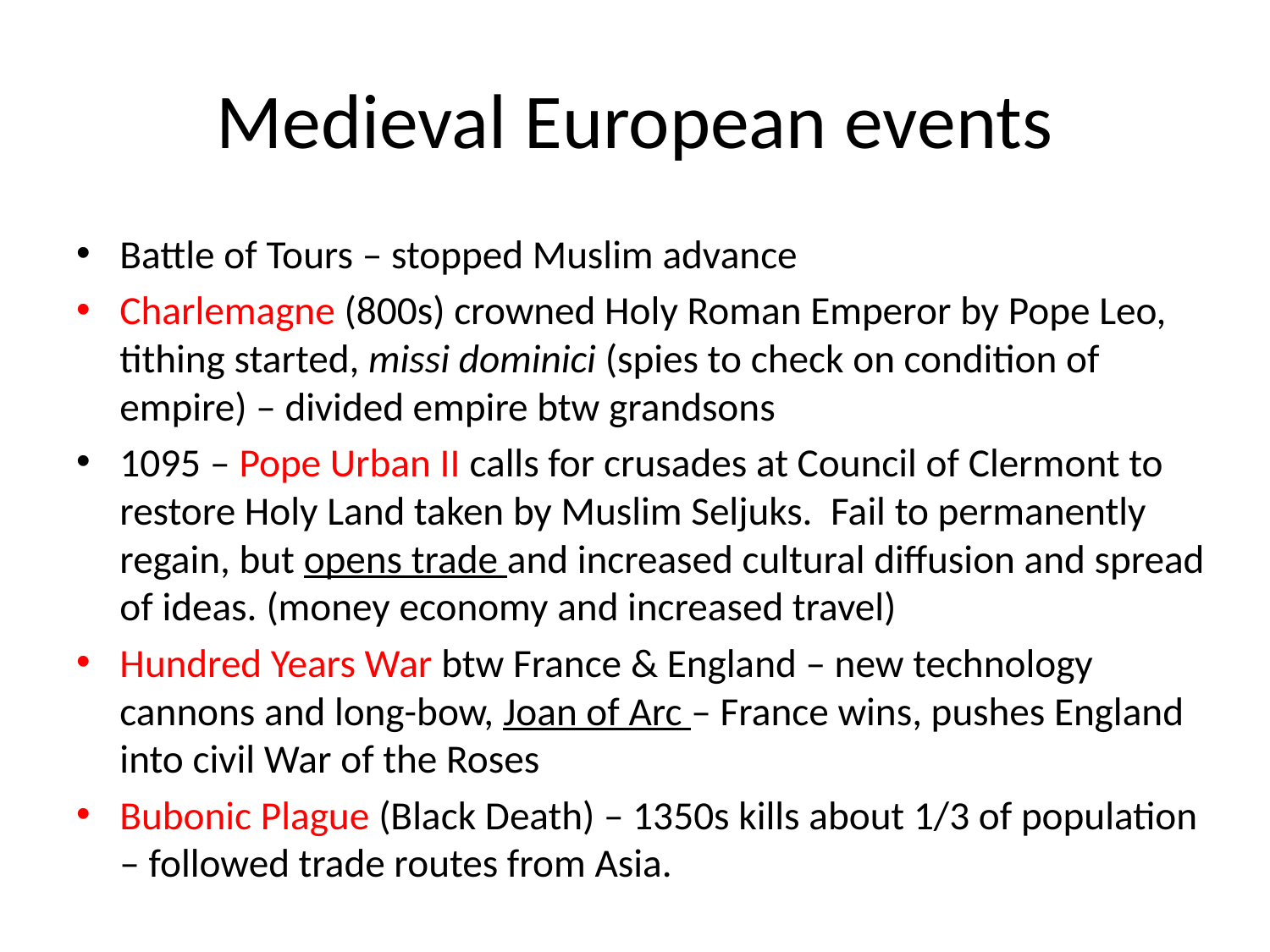

# Medieval European events
Battle of Tours – stopped Muslim advance
Charlemagne (800s) crowned Holy Roman Emperor by Pope Leo, tithing started, missi dominici (spies to check on condition of empire) – divided empire btw grandsons
1095 – Pope Urban II calls for crusades at Council of Clermont to restore Holy Land taken by Muslim Seljuks.  Fail to permanently regain, but opens trade and increased cultural diffusion and spread of ideas. (money economy and increased travel)
Hundred Years War btw France & England – new technology cannons and long-bow, Joan of Arc – France wins, pushes England into civil War of the Roses
Bubonic Plague (Black Death) – 1350s kills about 1/3 of population – followed trade routes from Asia.